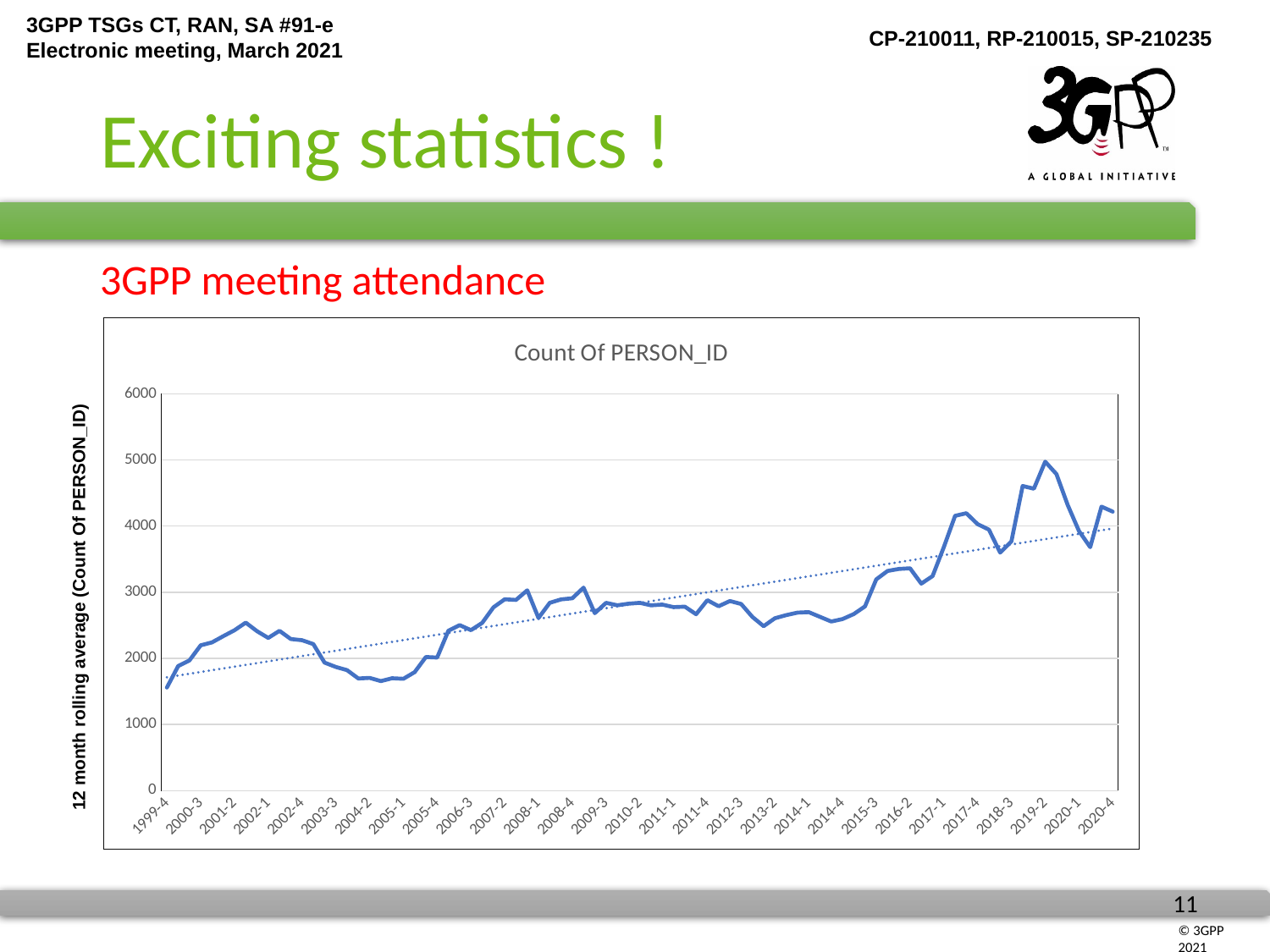

# Exciting statistics !
3GPP meeting attendance

### Chart: Count Of PERSON_ID

| Category | Total Of CountOfPERSON_ID |
|---|---|
| 1999-4 | 1559.25 |
| 2000-1 | 1883.0 |
| 2000-2 | 1969.25 |
| 2000-3 | 2197.25 |
| 2000-4 | 2241.0 |
| 2001-1 | 2335.0 |
| 2001-2 | 2424.5 |
| 2001-3 | 2540.25 |
| 2001-4 | 2411.25 |
| 2002-1 | 2308.75 |
| 2002-2 | 2416.5 |
| 2002-3 | 2292.75 |
| 2002-4 | 2274.25 |
| 2003-1 | 2216.25 |
| 2003-2 | 1936.25 |
| 2003-3 | 1870.0 |
| 2003-4 | 1822.0 |
| 2004-1 | 1695.75 |
| 2004-2 | 1704.75 |
| 2004-3 | 1656.5 |
| 2004-4 | 1699.75 |
| 2005-1 | 1691.5 |
| 2005-2 | 1791.75 |
| 2005-3 | 2020.5 |
| 2005-4 | 2012.25 |
| 2006-1 | 2418.0 |
| 2006-2 | 2502.5 |
| 2006-3 | 2426.0 |
| 2006-4 | 2536.75 |
| 2007-1 | 2771.75 |
| 2007-2 | 2892.75 |
| 2007-3 | 2883.0 |
| 2007-4 | 3028.5 |
| 2008-1 | 2610.75 |
| 2008-2 | 2839.5 |
| 2008-3 | 2891.5 |
| 2008-4 | 2908.25 |
| 2009-1 | 3068.75 |
| 2009-2 | 2682.75 |
| 2009-3 | 2839.5 |
| 2009-4 | 2802.5 |
| 2010-1 | 2826.75 |
| 2010-2 | 2839.75 |
| 2010-3 | 2802.0 |
| 2010-4 | 2812.75 |
| 2011-1 | 2774.5 |
| 2011-2 | 2781.5 |
| 2011-3 | 2667.25 |
| 2011-4 | 2879.5 |
| 2012-1 | 2787.75 |
| 2012-2 | 2866.75 |
| 2012-3 | 2822.0 |
| 2012-4 | 2626.5 |
| 2013-1 | 2486.5 |
| 2013-2 | 2606.75 |
| 2013-3 | 2653.5 |
| 2013-4 | 2691.25 |
| 2014-1 | 2699.0 |
| 2014-2 | 2628.0 |
| 2014-3 | 2556.75 |
| 2014-4 | 2593.75 |
| 2015-1 | 2669.25 |
| 2015-2 | 2785.5 |
| 2015-3 | 3194.25 |
| 2015-4 | 3322.0 |
| 2016-1 | 3352.25 |
| 2016-2 | 3362.25 |
| 2016-3 | 3130.0 |
| 2016-4 | 3245.5 |
| 2017-1 | 3683.5 |
| 2017-2 | 4155.25 |
| 2017-3 | 4194.75 |
| 2017-4 | 4030.0 |
| 2018-1 | 3947.0 |
| 2018-2 | 3599.5 |
| 2018-3 | 3768.75 |
| 2018-4 | 4606.5 |
| 2019-1 | 4565.75 |
| 2019-2 | 4974.75 |
| 2019-3 | 4786.5 |
| 2019-4 | 4319.5 |
| 2020-1 | 3926.75 |
| 2020-2 | 3681.5 |
| 2020-3 | 4294.75 |
| 2020-4 | 4219.0 |
12 month rolling average (Count Of PERSON_ID)